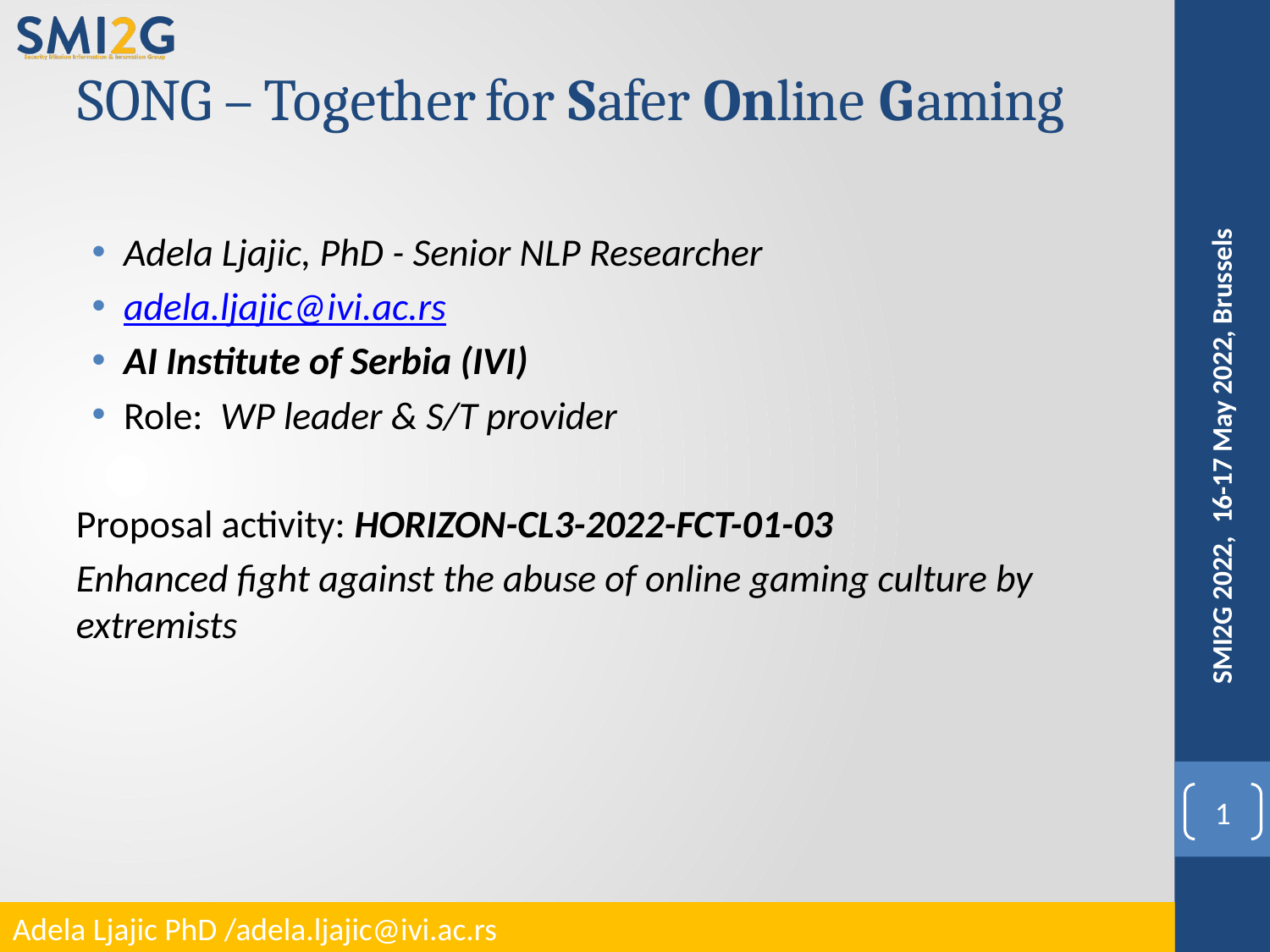

# SONG – Together for Safer Online Gaming
Adela Ljajic, PhD - Senior NLP Researcher
adela.ljajic@ivi.ac.rs
AI Institute of Serbia (IVI)
Role:  WP leader & S/T provider

Proposal activity: HORIZON-CL3-2022-FCT-01-03
Enhanced fight against the abuse of online gaming culture by extremists

SMI2G 2022,  16-17 May 2022, Brussels
1
Adela Ljajic PhD /adela.ljajic@ivi.ac.rs